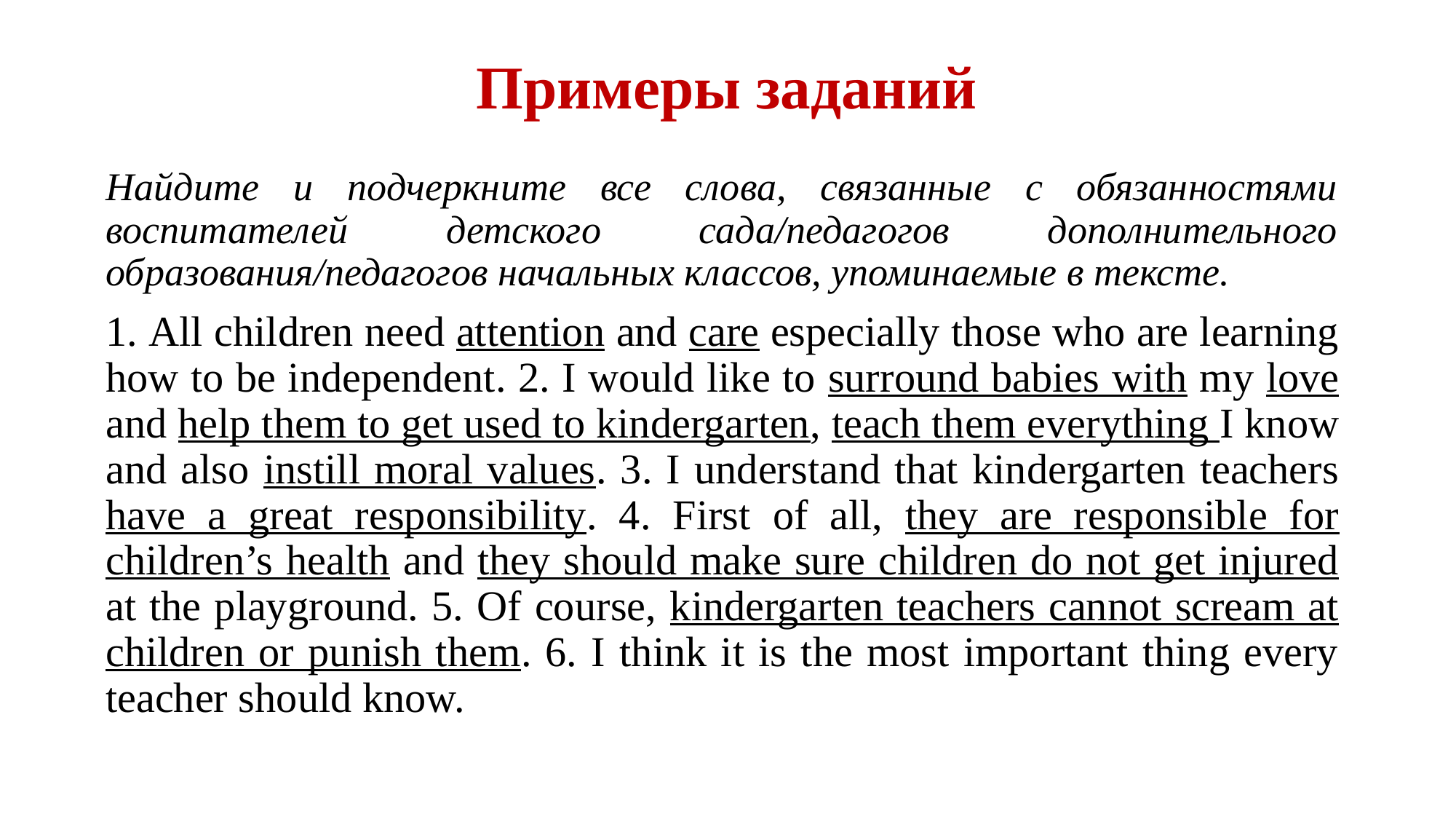

# Примеры заданий
Найдите и подчеркните все слова, связанные с обязанностями воспитателей детского сада/педагогов дополнительного образования/педагогов начальных классов, упоминаемые в тексте.
1. All children need attention and care especially those who are learning how to be independent. 2. I would like to surround babies with my love and help them to get used to kindergarten, teach them everything I know and also instill moral values. 3. I understand that kindergarten teachers have a great responsibility. 4. First of all, they are responsible for children’s health and they should make sure children do not get injured at the playground. 5. Of course, kindergarten teachers cannot scream at children or punish them. 6. I think it is the most important thing every teacher should know.